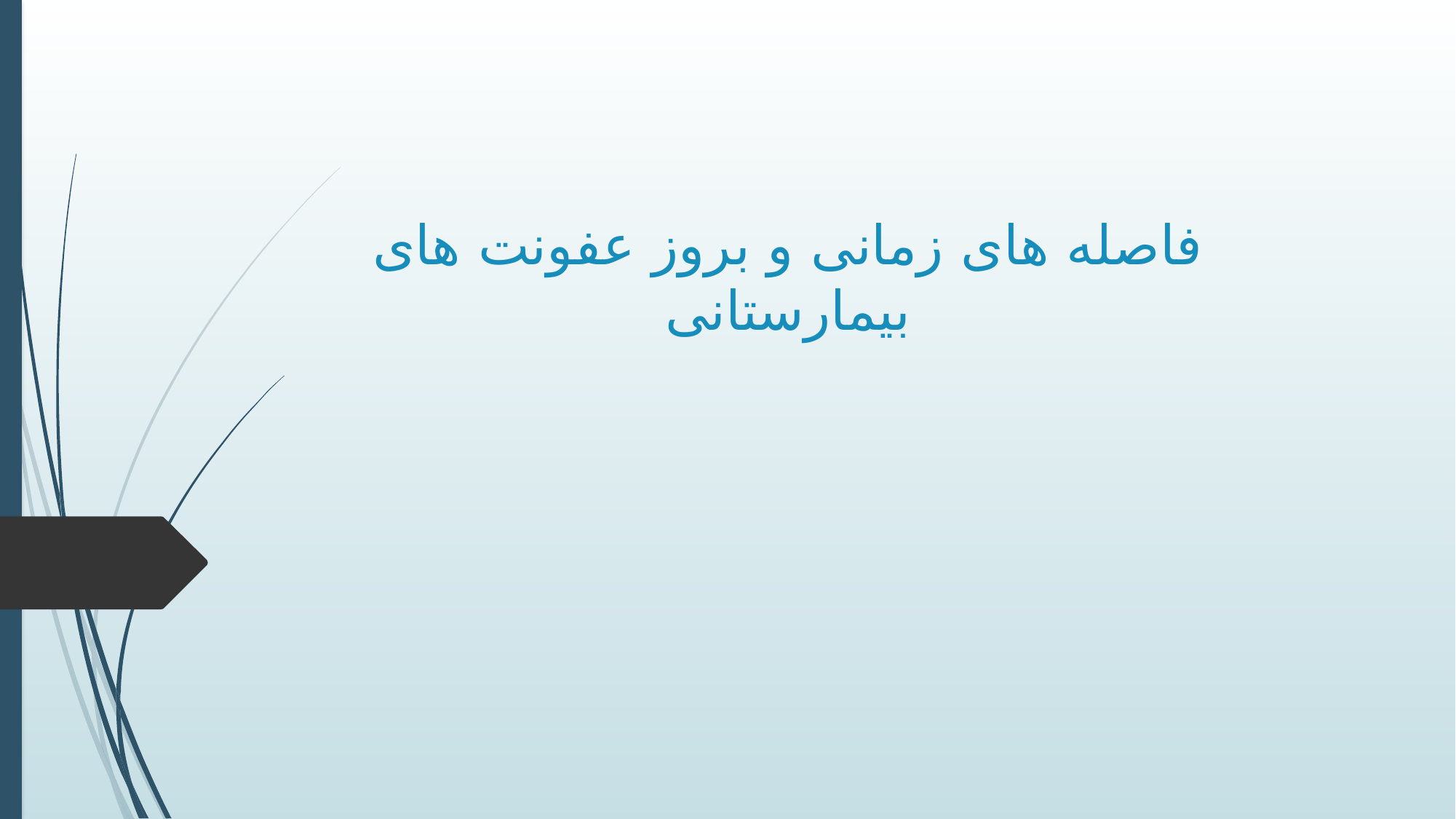

# فاصله های زمانی و بروز عفونت های بیمارستانی